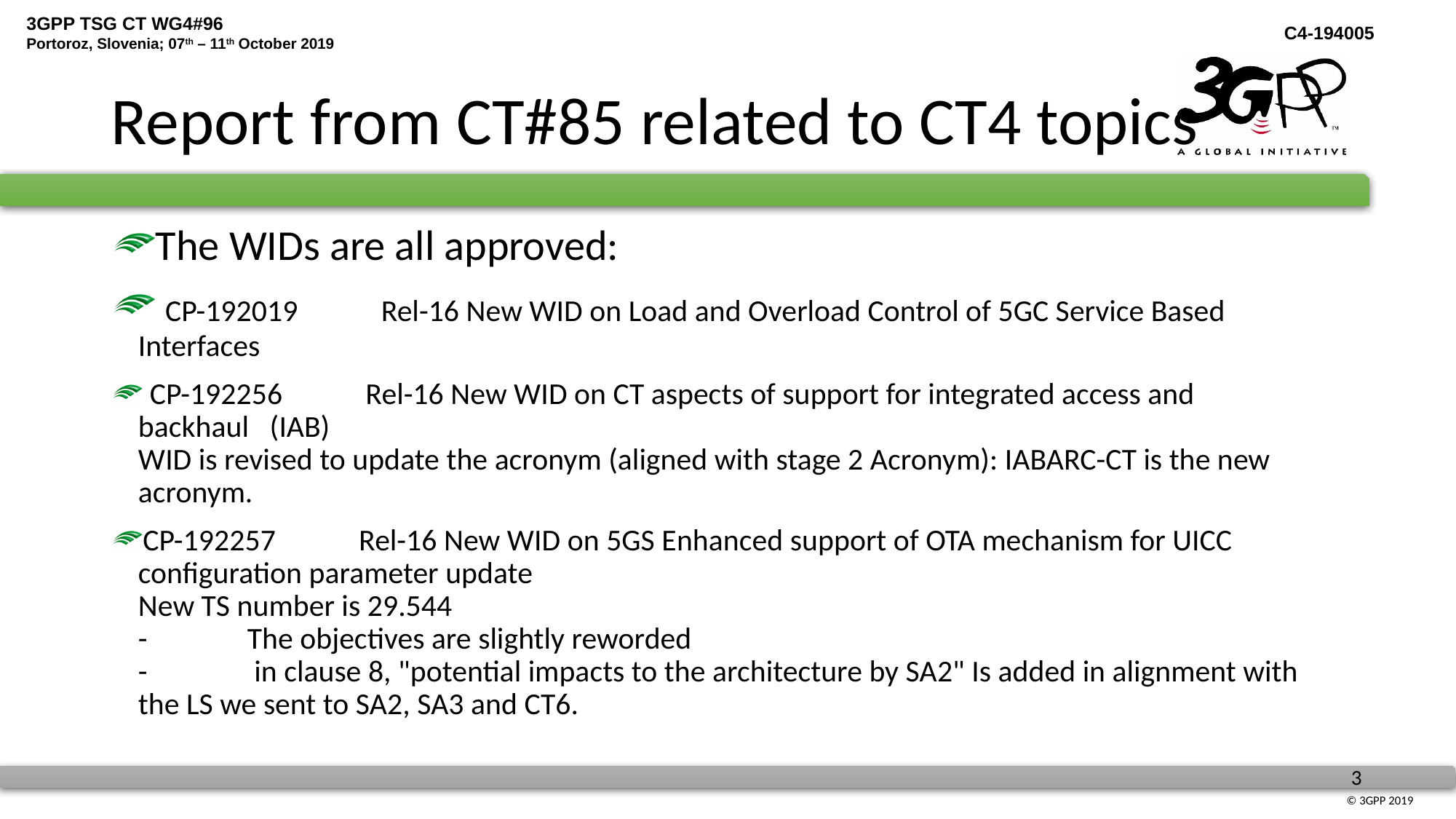

# Report from CT#85 related to CT4 topics
The WIDs are all approved:
 CP-192019            Rel-16 New WID on Load and Overload Control of 5GC Service Based Interfaces
 CP-192256            Rel-16 New WID on CT aspects of support for integrated access and backhaul   (IAB)           
WID is revised to update the acronym (aligned with stage 2 Acronym): IABARC-CT is the new acronym.
CP-192257            Rel-16 New WID on 5GS Enhanced support of OTA mechanism for UICC configuration parameter update        
New TS number is 29.544
-	The objectives are slightly reworded
-	 in clause 8, "potential impacts to the architecture by SA2" Is added in alignment with the LS we sent to SA2, SA3 and CT6.